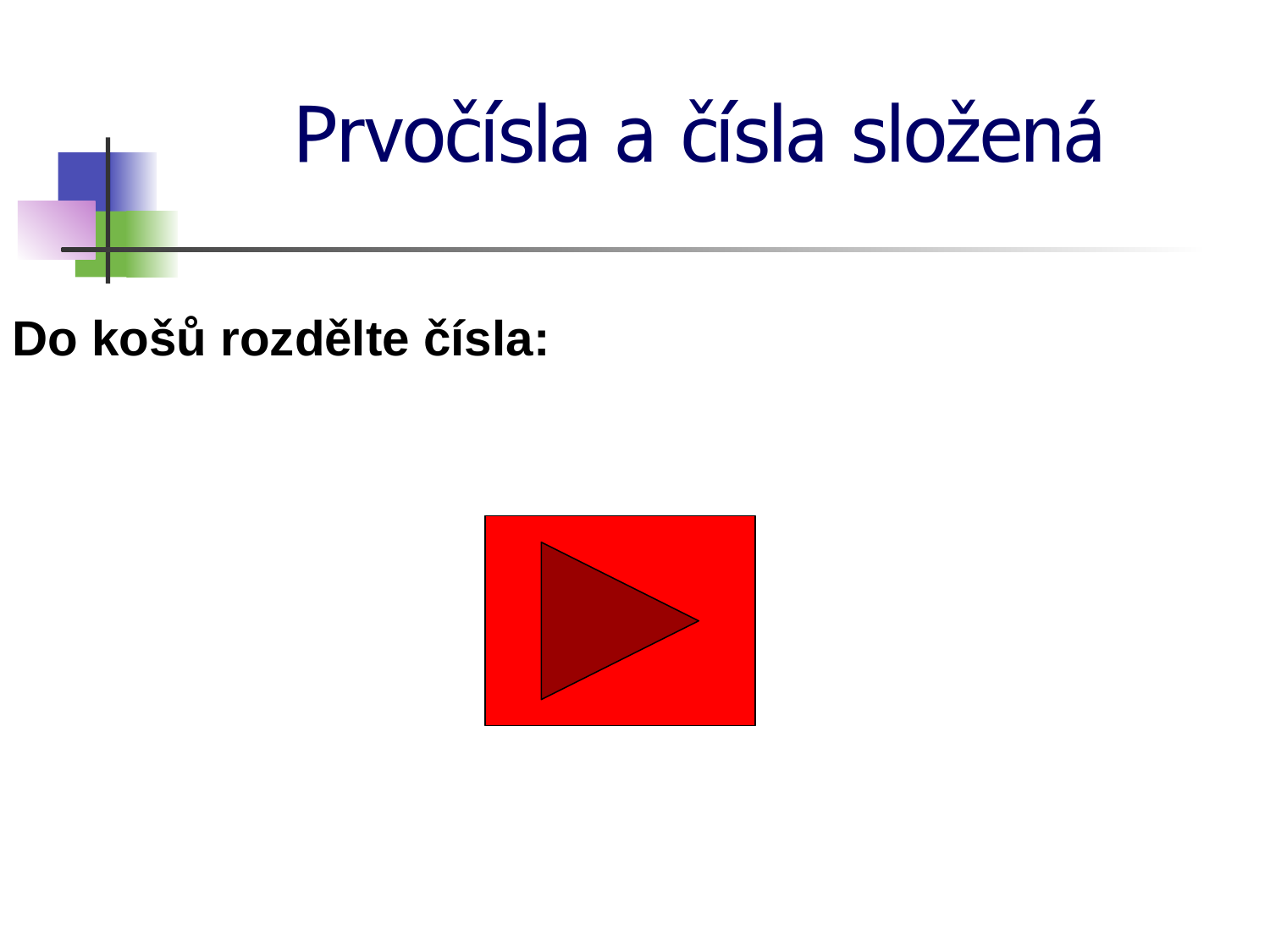

# Prvočísla a čísla složená
Do košů rozdělte čísla: